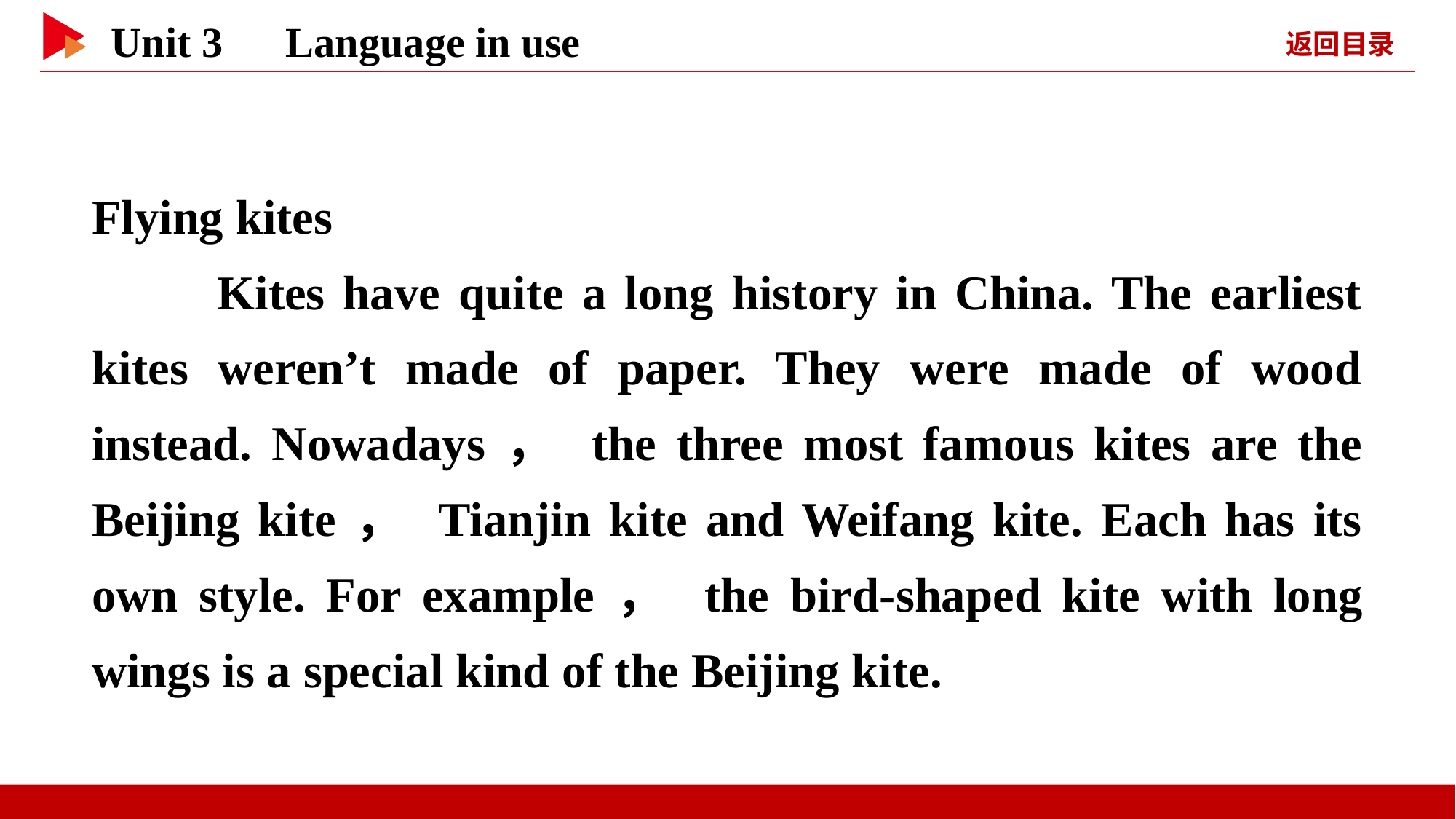

Flying kites
     Kites have quite a long history in China. The earliest kites weren’t made of paper. They were made of wood instead. Nowadays， the three most famous kites are the Beijing kite， Tianjin kite and Weifang kite. Each has its own style. For example， the bird-shaped kite with long wings is a special kind of the Beijing kite.